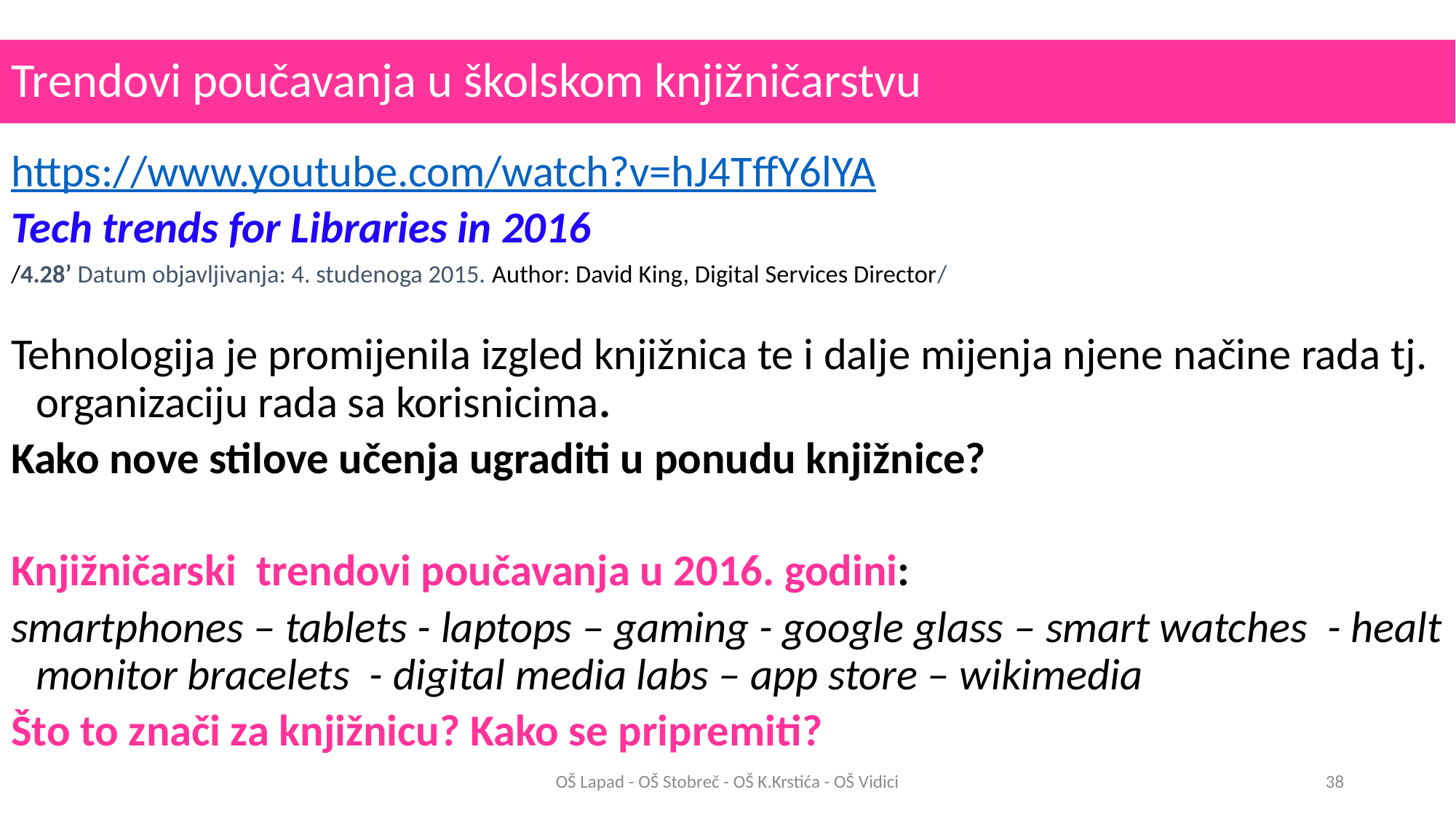

# Trendovi poučavanja u školskom knjižničarstvu
https://www.youtube.com/watch?v=hJ4TffY6lYA
Tech trends for Libraries in 2016
/4.28’ Datum objavljivanja: 4. studenoga 2015. Author: David King, Digital Services Director/

Tehnologija je promijenila izgled knjižnica te i dalje mijenja njene načine rada tj. organizaciju rada sa korisnicima.
Kako nove stilove učenja ugraditi u ponudu knjižnice?

Knjižničarski  trendovi poučavanja u 2016. godini:
smartphones – tablets - laptops – gaming - google glass – smart watches  - healt monitor bracelets  - digital media labs – app store – wikimedia
Što to znači za knjižnicu? Kako se pripremiti?
OŠ Lapad - OŠ Stobreč - OŠ K.Krstića - OŠ Vidici
38